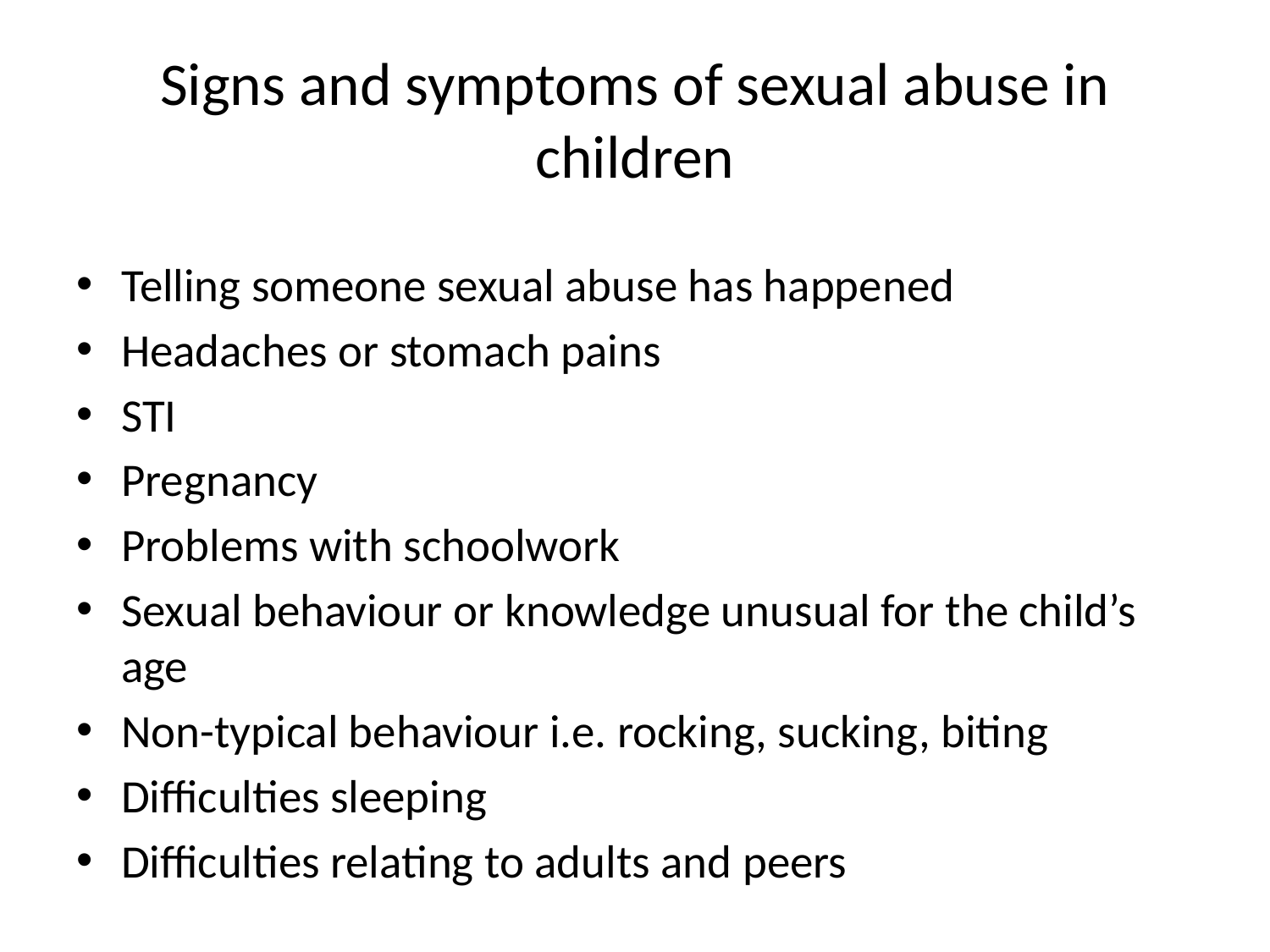

# Signs and symptoms of sexual abuse in children
Telling someone sexual abuse has happened
Headaches or stomach pains
STI
Pregnancy
Problems with schoolwork
Sexual behaviour or knowledge unusual for the child’s age
Non-typical behaviour i.e. rocking, sucking, biting
Difficulties sleeping
Difficulties relating to adults and peers